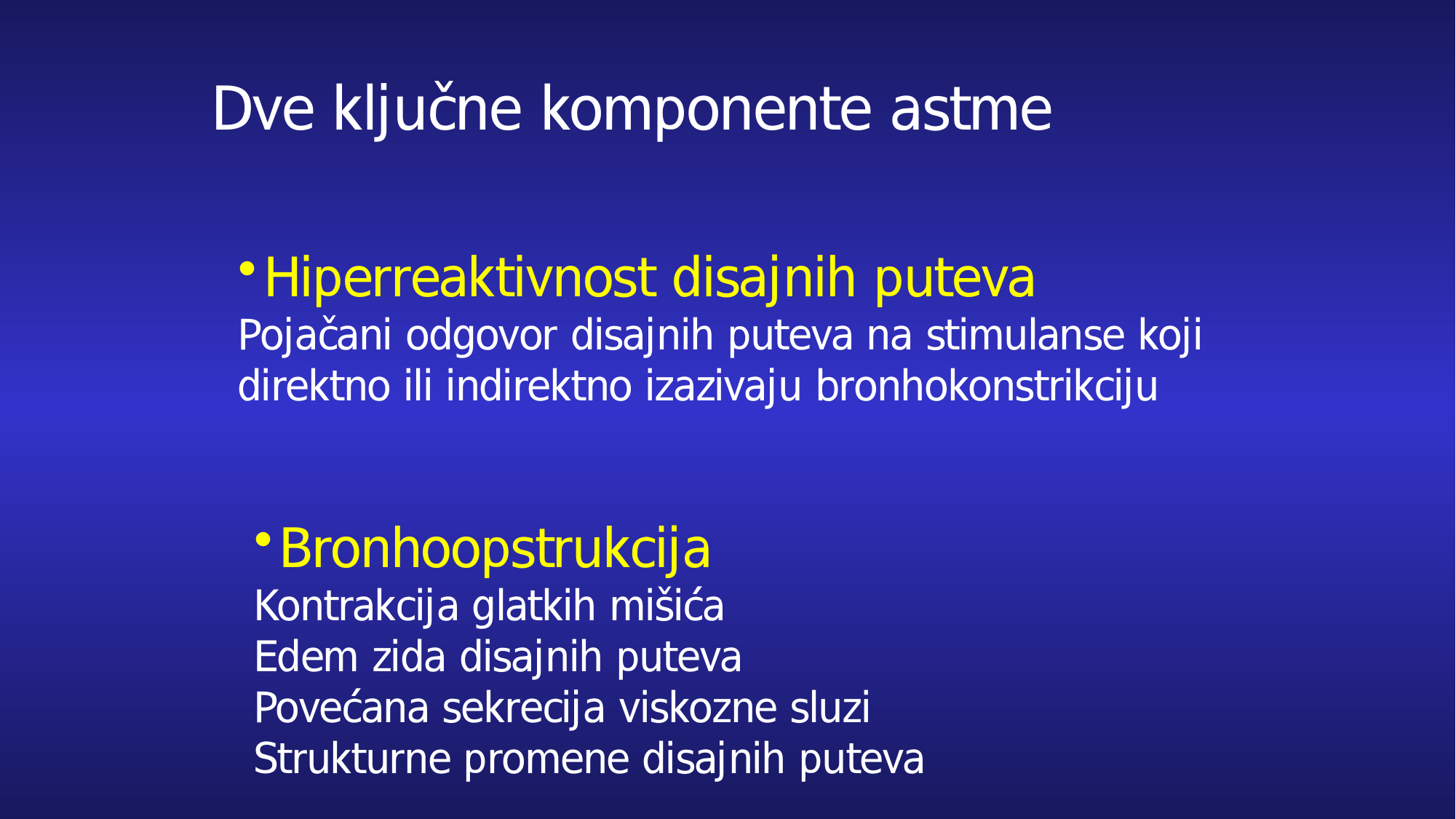

Dve ključne komponente astme
Hiperreaktivnost disajnih puteva
Pojačani odgovor disajnih puteva na stimulanse koji direktno ili indirektno izazivaju bronhokonstrikciju
Bronhoopstrukcija
Kontrakcija glatkih mišića
Edem zida disajnih puteva
Povećana sekrecija viskozne sluzi
Strukturne promene disajnih puteva